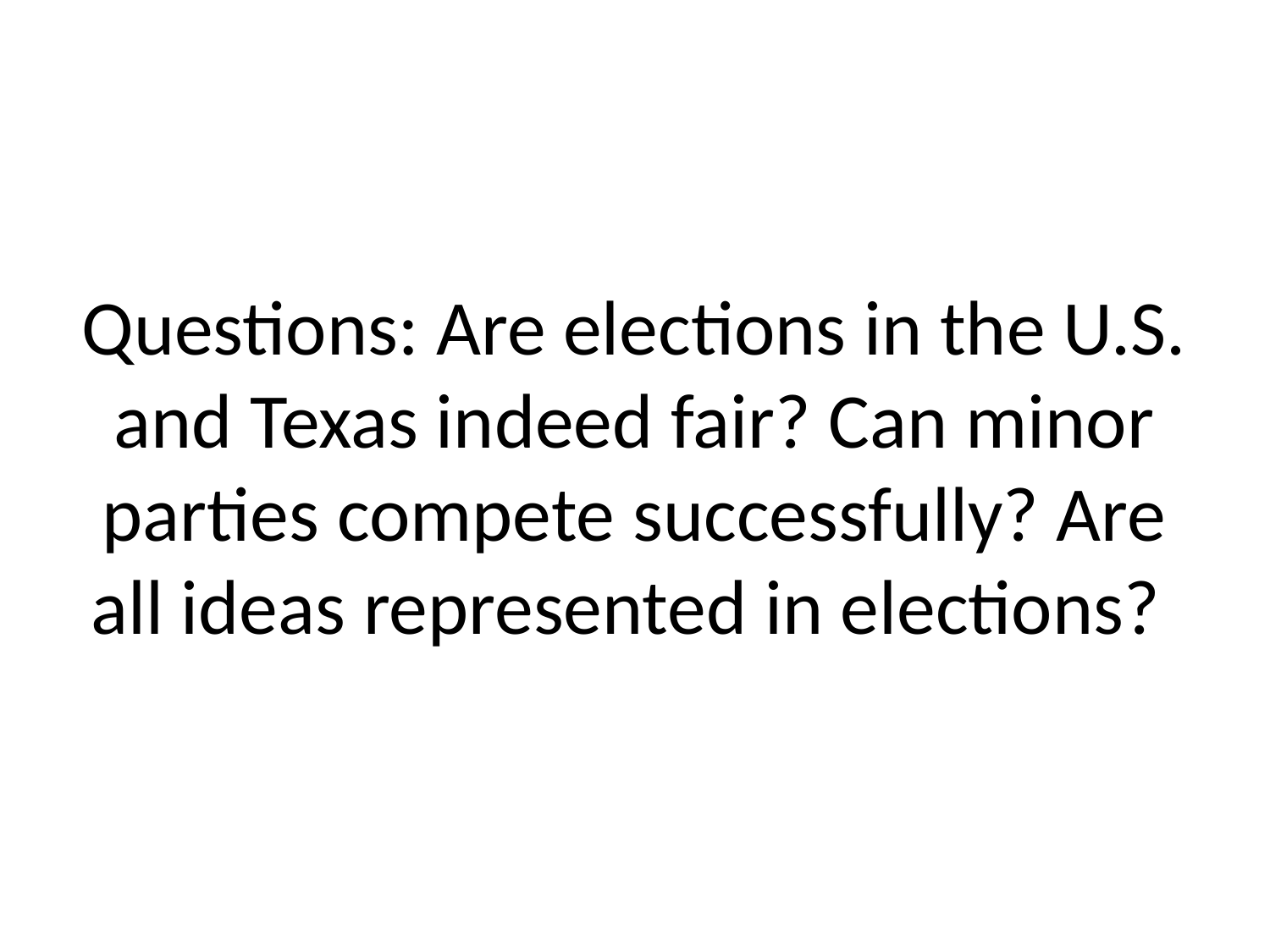

# Questions: Are elections in the U.S. and Texas indeed fair? Can minor parties compete successfully? Are all ideas represented in elections?